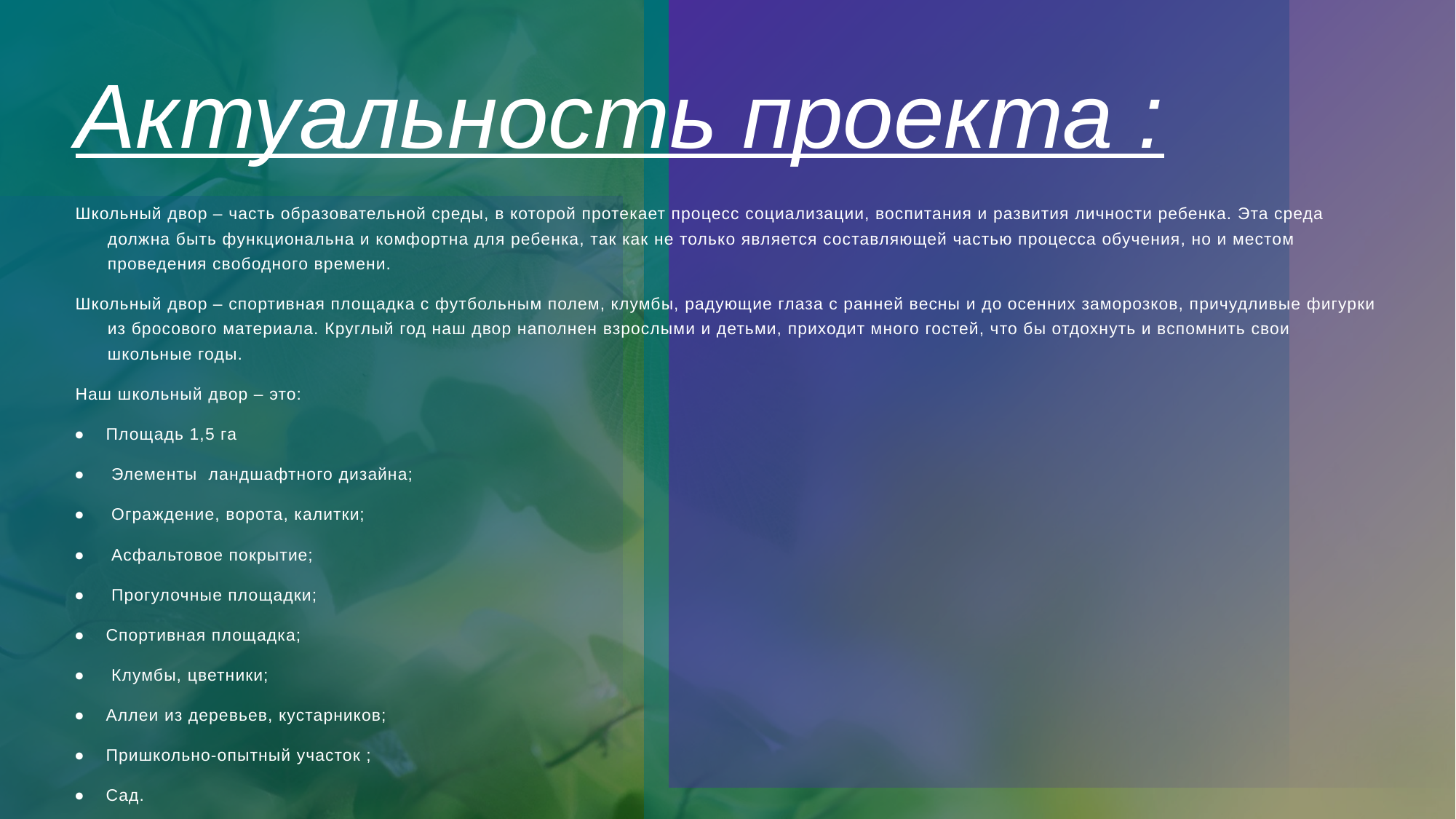

# Актуальность проекта :
Школьный двор – часть образовательной среды, в которой протекает процесс социализации, воспитания и развития личности ребенка. Эта среда должна быть функциональна и комфортна для ребенка, так как не только является составляющей частью процесса обучения, но и местом проведения свободного времени.
Школьный двор – спортивная площадка с футбольным полем, клумбы, радующие глаза с ранней весны и до осенних заморозков, причудливые фигурки из бросового материала. Круглый год наш двор наполнен взрослыми и детьми, приходит много гостей, что бы отдохнуть и вспомнить свои школьные годы.
Наш школьный двор – это:
⦁    Площадь 1,5 га
⦁     Элементы  ландшафтного дизайна;
⦁     Ограждение, ворота, калитки;
⦁     Асфальтовое покрытие;
⦁     Прогулочные площадки;
⦁    Спортивная площадка;
⦁     Клумбы, цветники;
⦁    Аллеи из деревьев, кустарников;
⦁    Пришкольно-опытный участок ;
⦁    Сад.